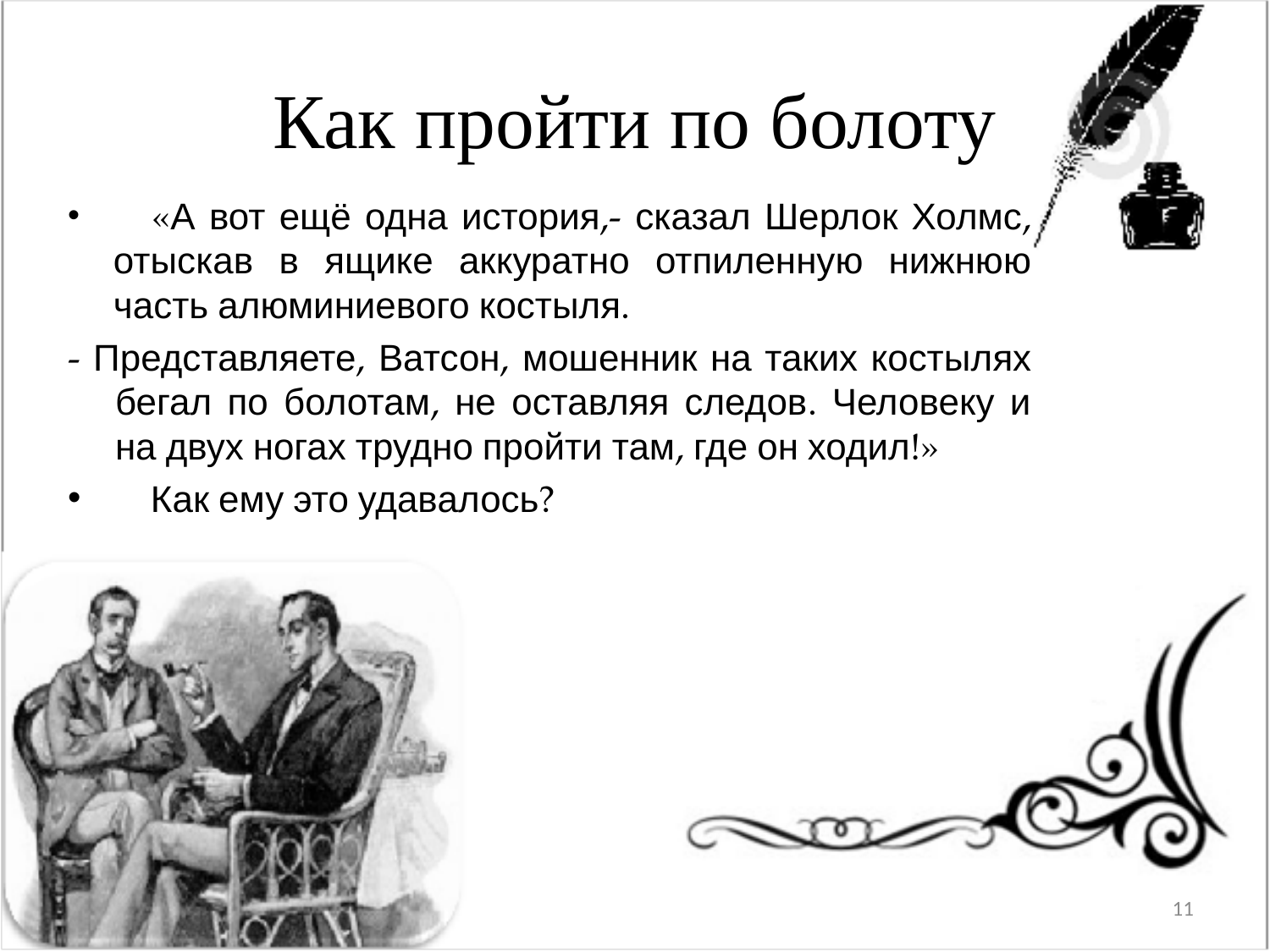

# Как пройти по болоту
   «А вот ещё одна история,- сказал Шерлок Холмс, отыскав в ящике аккуратно отпиленную нижнюю часть алюминиевого костыля.
- Представляете, Ватсон, мошенник на таких костылях бегал по болотам, не оставляя следов. Человеку и на двух ногах трудно пройти там, где он ходил!»
    Как ему это удавалось?
11